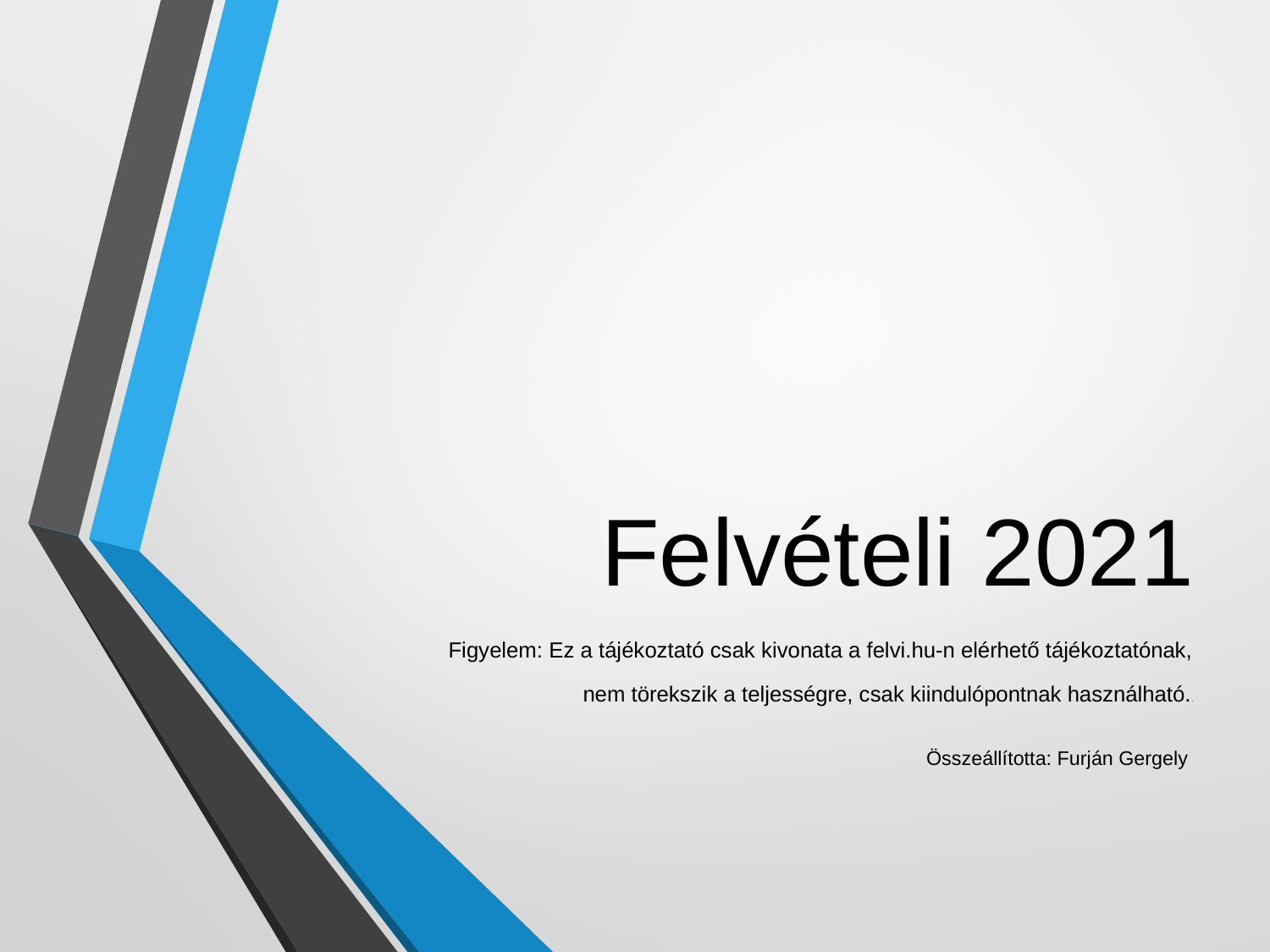

# Felvételi 2021
Figyelem: Ez a tájékoztató csak kivonata a felvi.hu-n elérhető tájékoztatónak, nem törekszik a teljességre, csak kiindulópontnak használható..

Összeállította: Furján Gergely